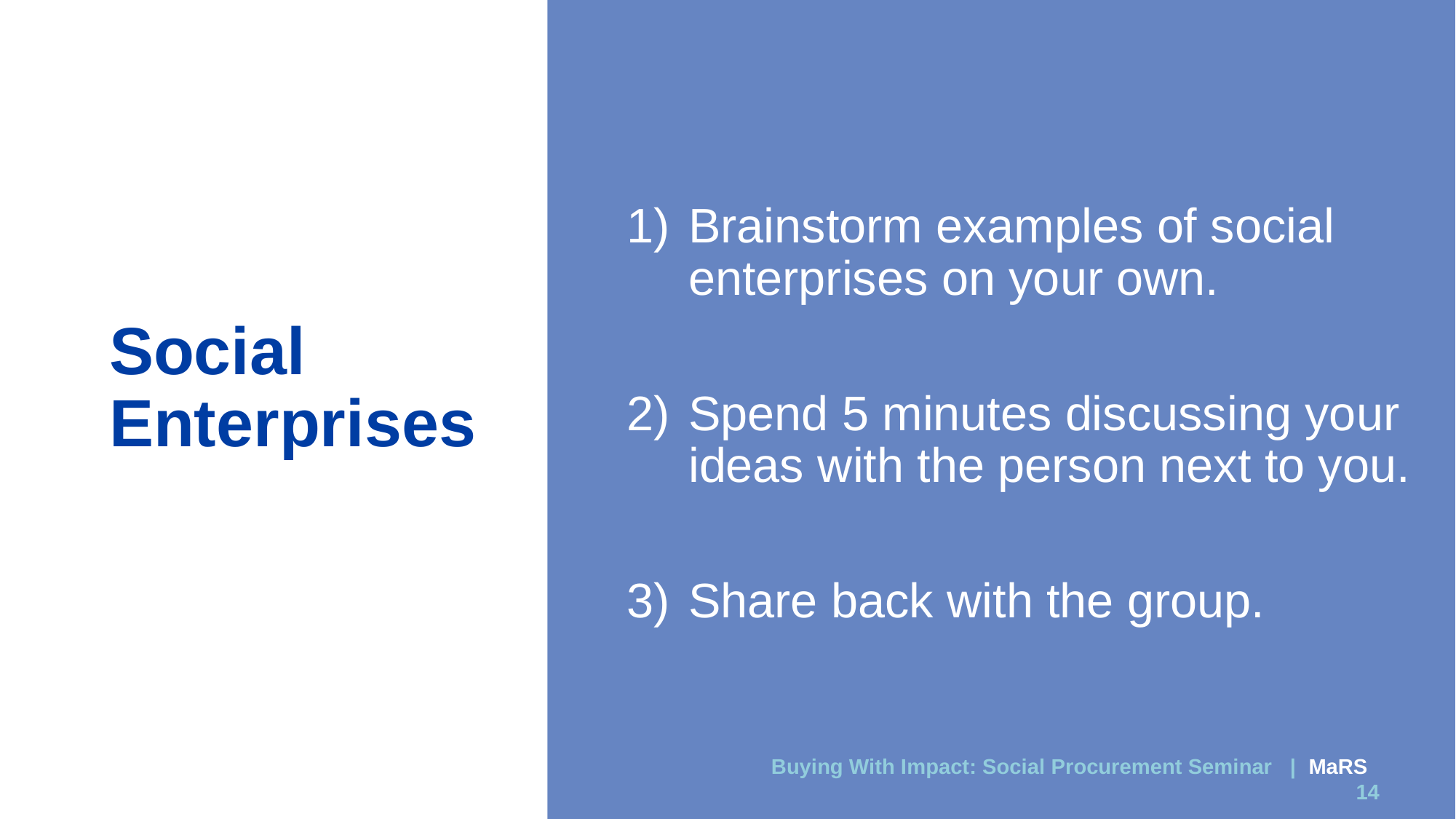

Brainstorm examples of social enterprises on your own.

Spend 5 minutes discussing your ideas with the person next to you.

Share back with the group.
# Social Enterprises